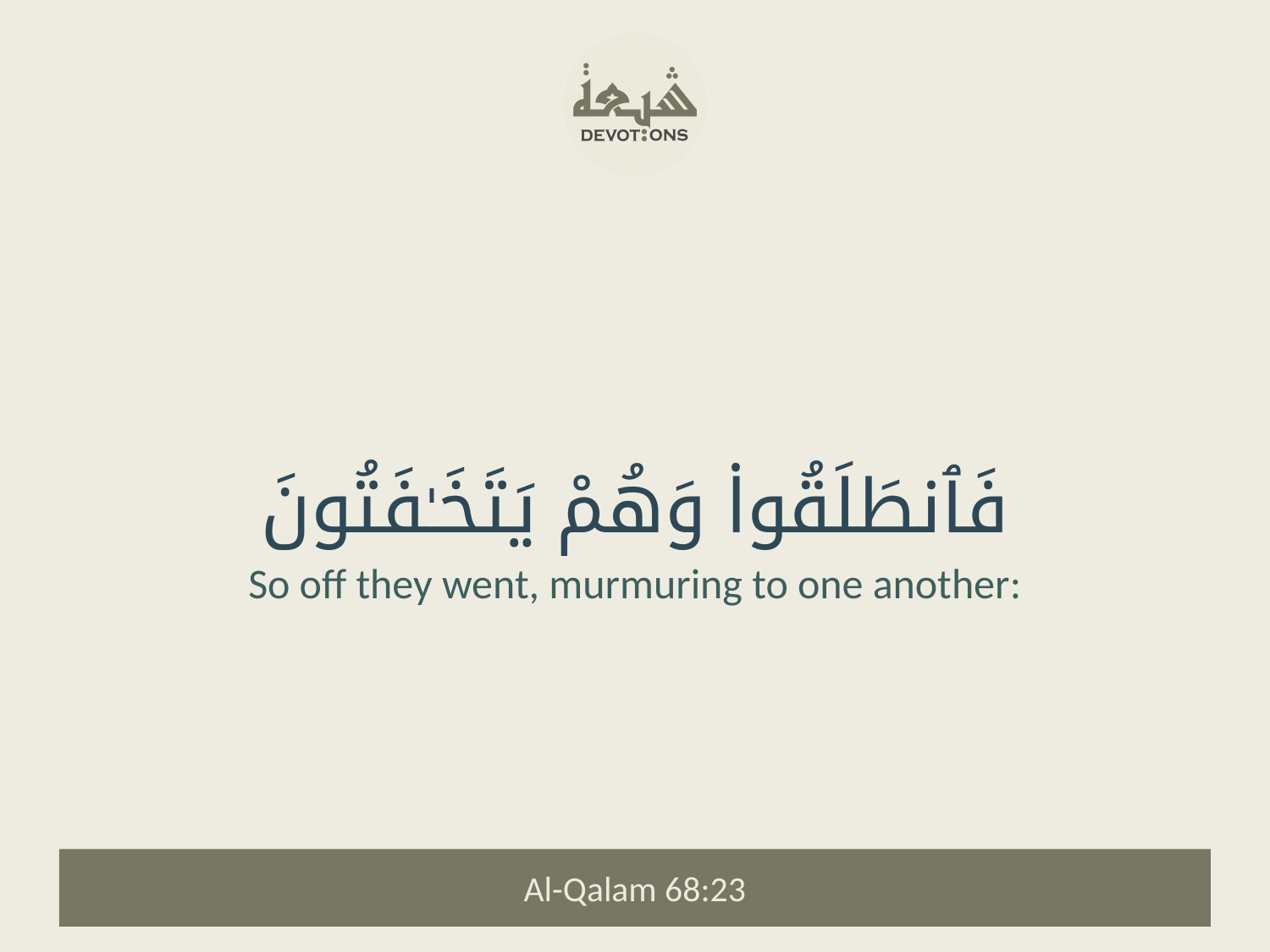

فَٱنطَلَقُوا۟ وَهُمْ يَتَخَـٰفَتُونَ
So off they went, murmuring to one another:
Al-Qalam 68:23